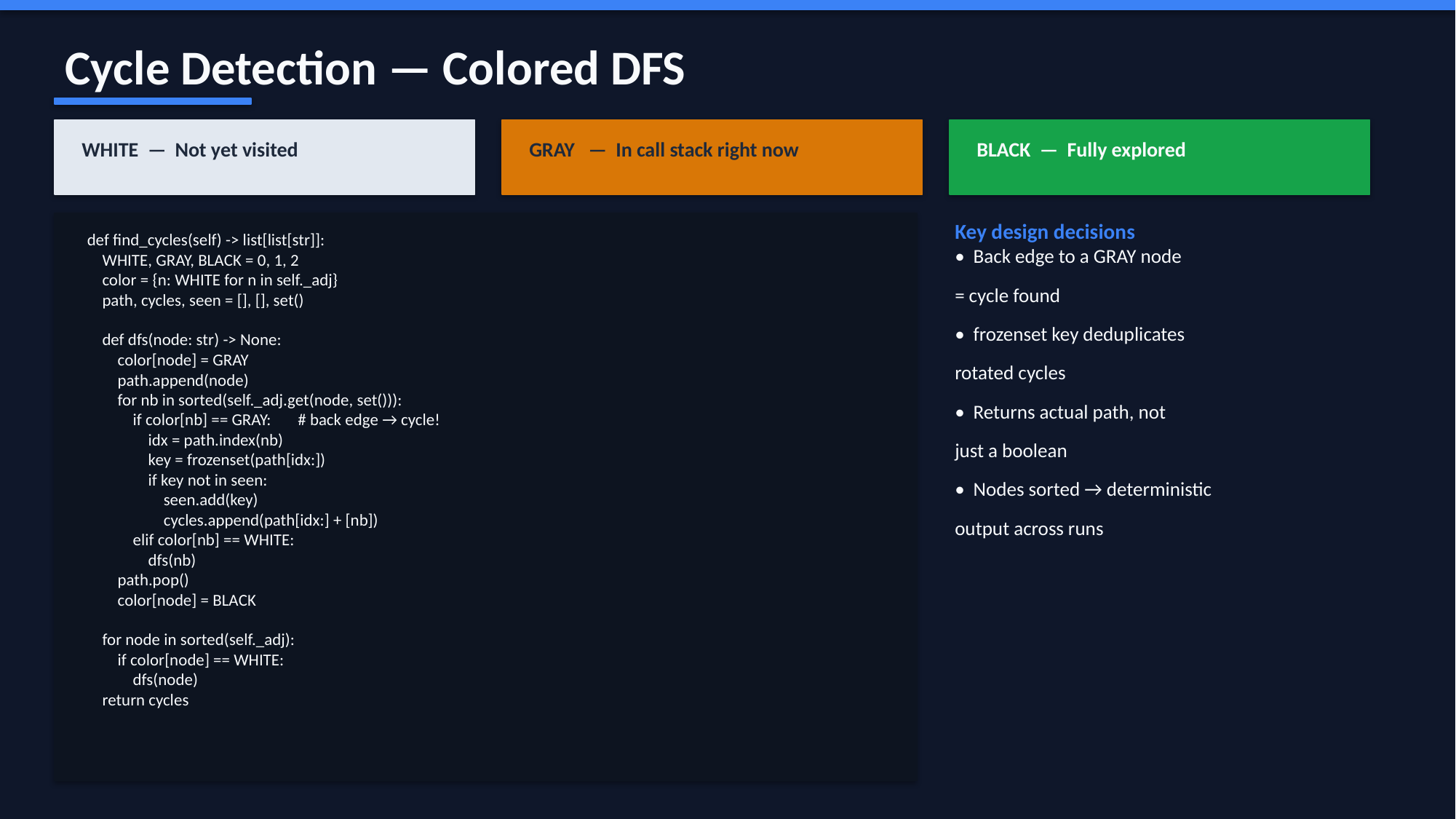

Cycle Detection — Colored DFS

WHITE  —  Not yet visited
GRAY   —  In call stack right now
BLACK  —  Fully explored

Key design decisions
•  Back edge to a GRAY node
= cycle found
•  frozenset key deduplicates
rotated cycles
•  Returns actual path, not
just a boolean
•  Nodes sorted → deterministic
output across runs
def find_cycles(self) -> list[list[str]]:
    WHITE, GRAY, BLACK = 0, 1, 2
    color = {n: WHITE for n in self._adj}
    path, cycles, seen = [], [], set()

    def dfs(node: str) -> None:
        color[node] = GRAY
        path.append(node)
        for nb in sorted(self._adj.get(node, set())):
            if color[nb] == GRAY:       # back edge → cycle!
                idx = path.index(nb)
                key = frozenset(path[idx:])
                if key not in seen:
                    seen.add(key)
                    cycles.append(path[idx:] + [nb])
            elif color[nb] == WHITE:
                dfs(nb)
        path.pop()
        color[node] = BLACK

    for node in sorted(self._adj):
        if color[node] == WHITE:
            dfs(node)
    return cycles